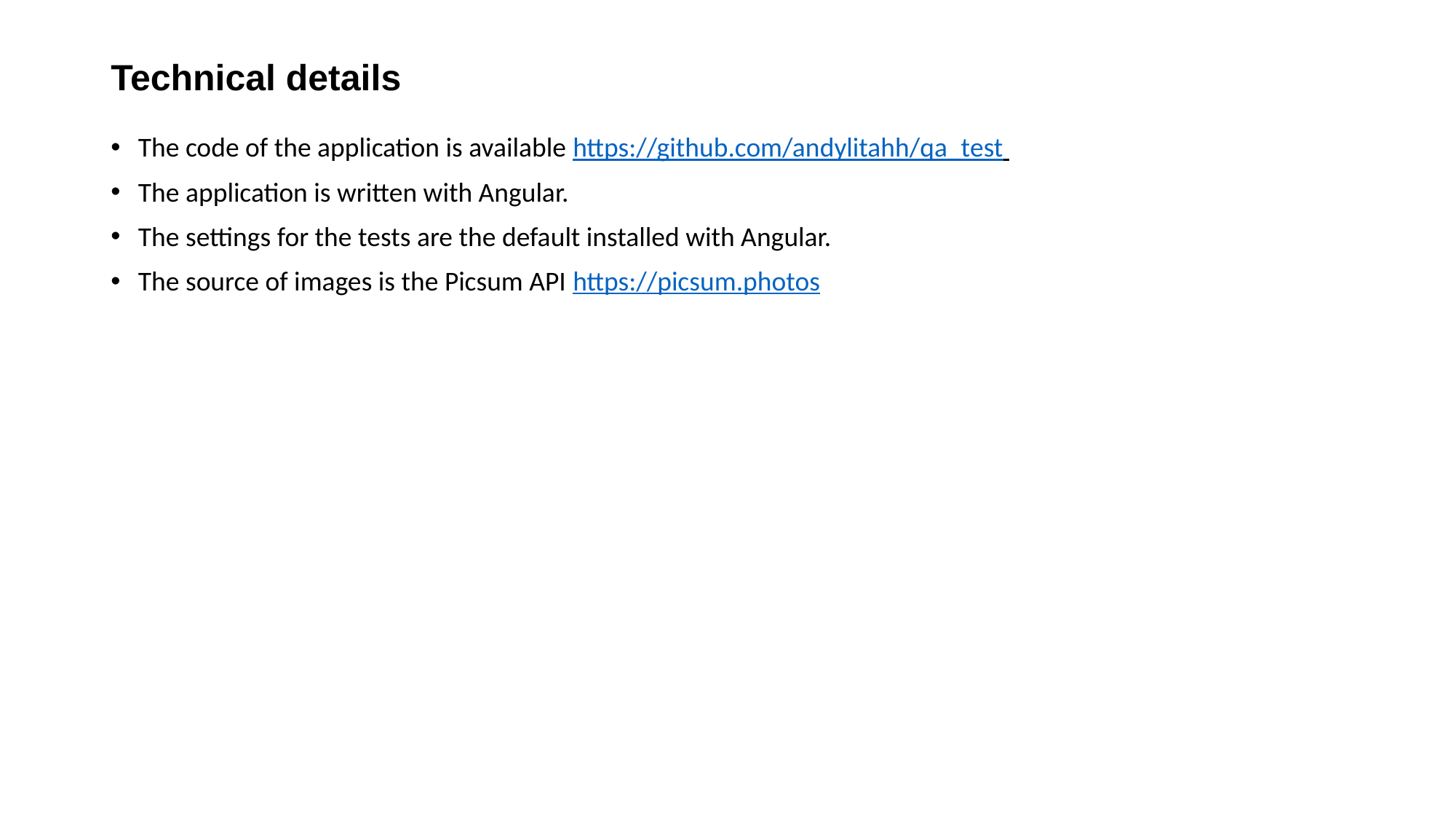

# Technical details
The code of the application is available https://github.com/andylitahh/qa_test
The application is written with Angular.
The settings for the tests are the default installed with Angular.
The source of images is the Picsum API https://picsum.photos